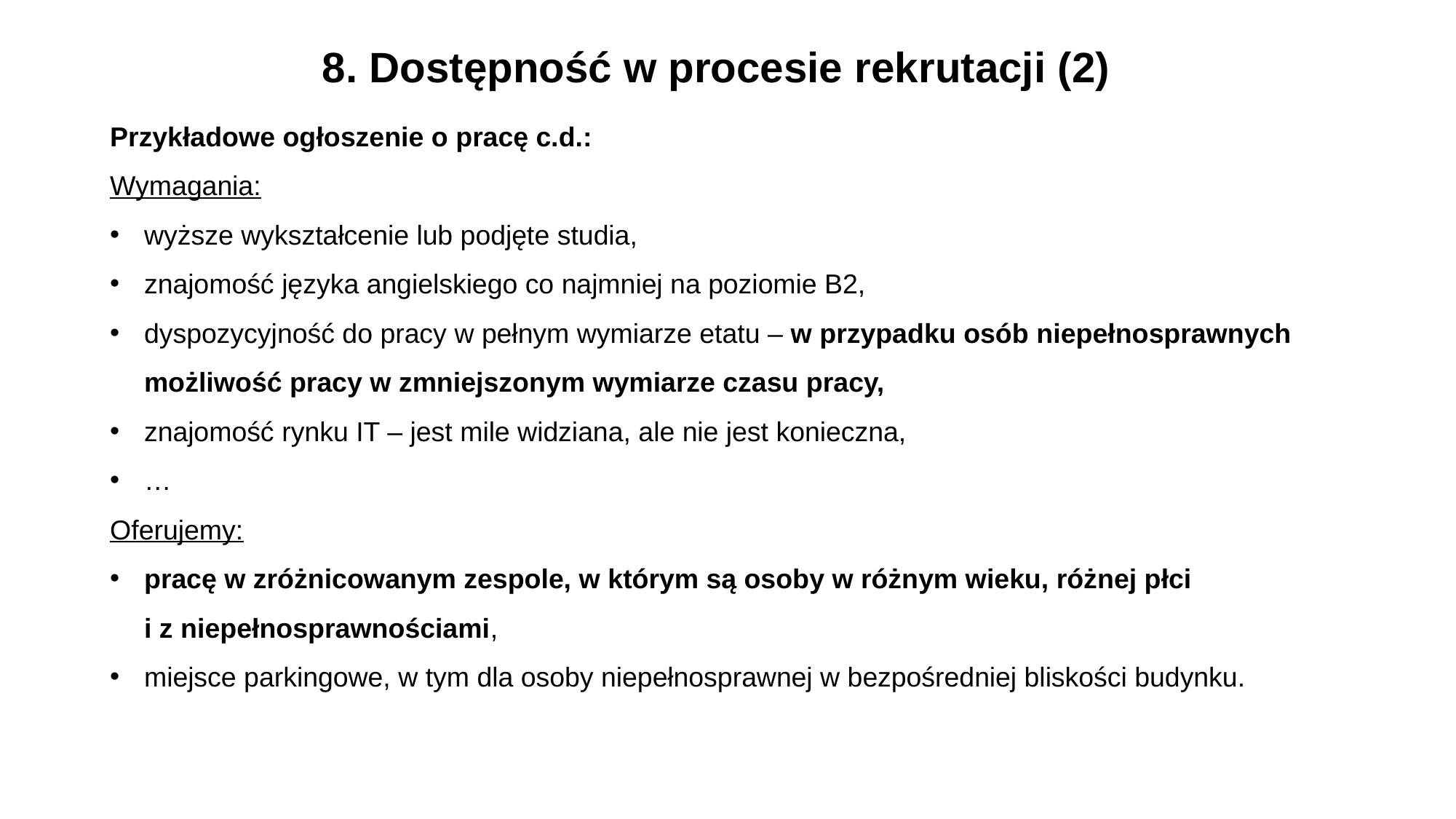

8. Dostępność w procesie rekrutacji (2)
Przykładowe ogłoszenie o pracę c.d.:
Wymagania:
wyższe wykształcenie lub podjęte studia,
znajomość języka angielskiego co najmniej na poziomie B2,
dyspozycyjność do pracy w pełnym wymiarze etatu – w przypadku osób niepełnosprawnych możliwość pracy w zmniejszonym wymiarze czasu pracy,
znajomość rynku IT – jest mile widziana, ale nie jest konieczna,
…
Oferujemy:
pracę w zróżnicowanym zespole, w którym są osoby w różnym wieku, różnej płci
i z niepełnosprawnościami,
miejsce parkingowe, w tym dla osoby niepełnosprawnej w bezpośredniej bliskości budynku.